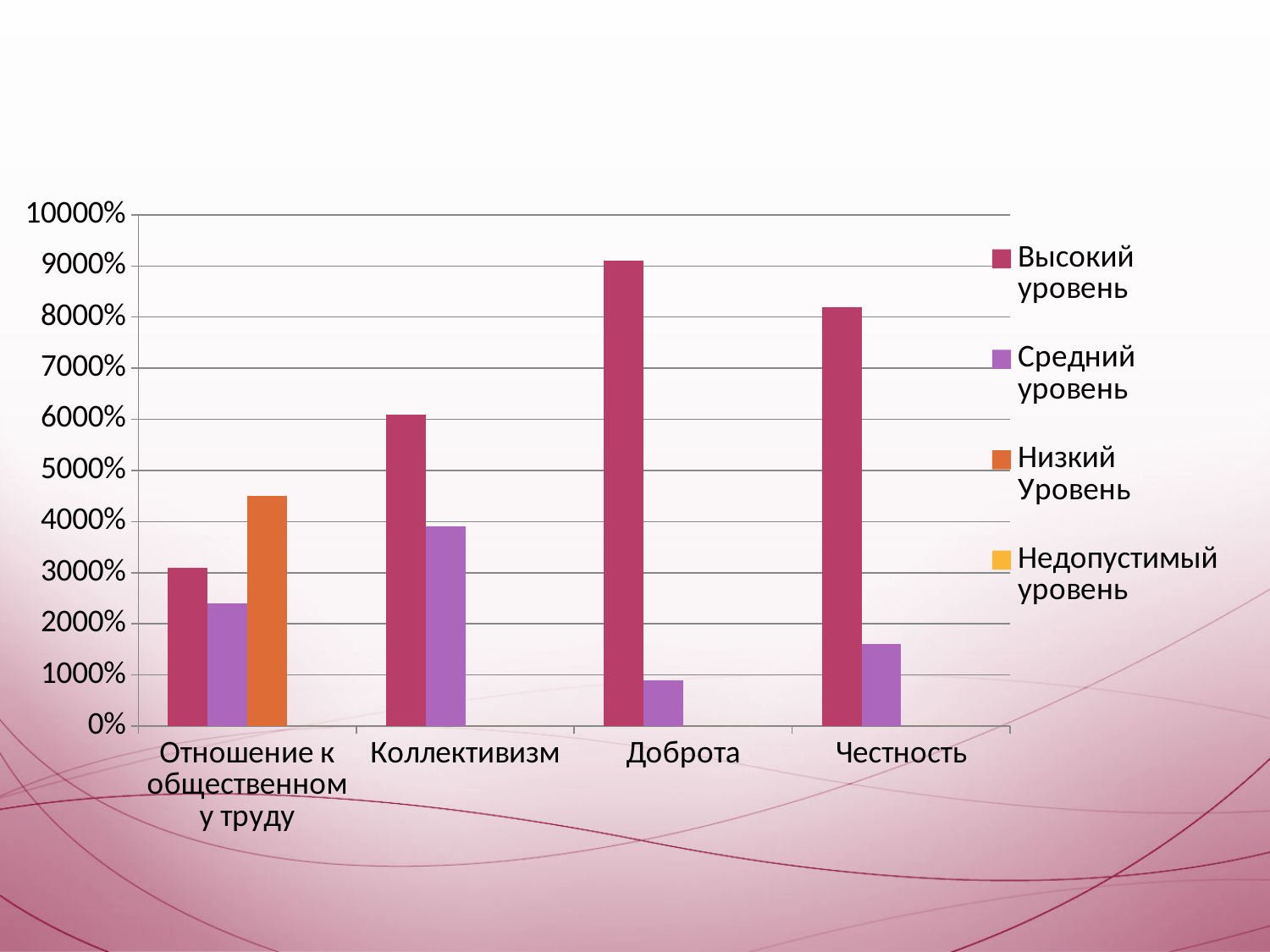

### Chart

| Category | Высокий уровень | Средний уровень | Низкий Уровень | Недопустимый уровень |
|---|---|---|---|---|
| Отношение к общественному труду | 31.0 | 24.0 | 45.0 | 0.0 |
| Коллективизм | 61.0 | 39.0 | 0.0 | 0.0 |
| Доброта | 91.0 | 9.0 | 0.0 | 0.0 |
| Честность | 82.0 | 16.0 | 0.0 | 0.0 |